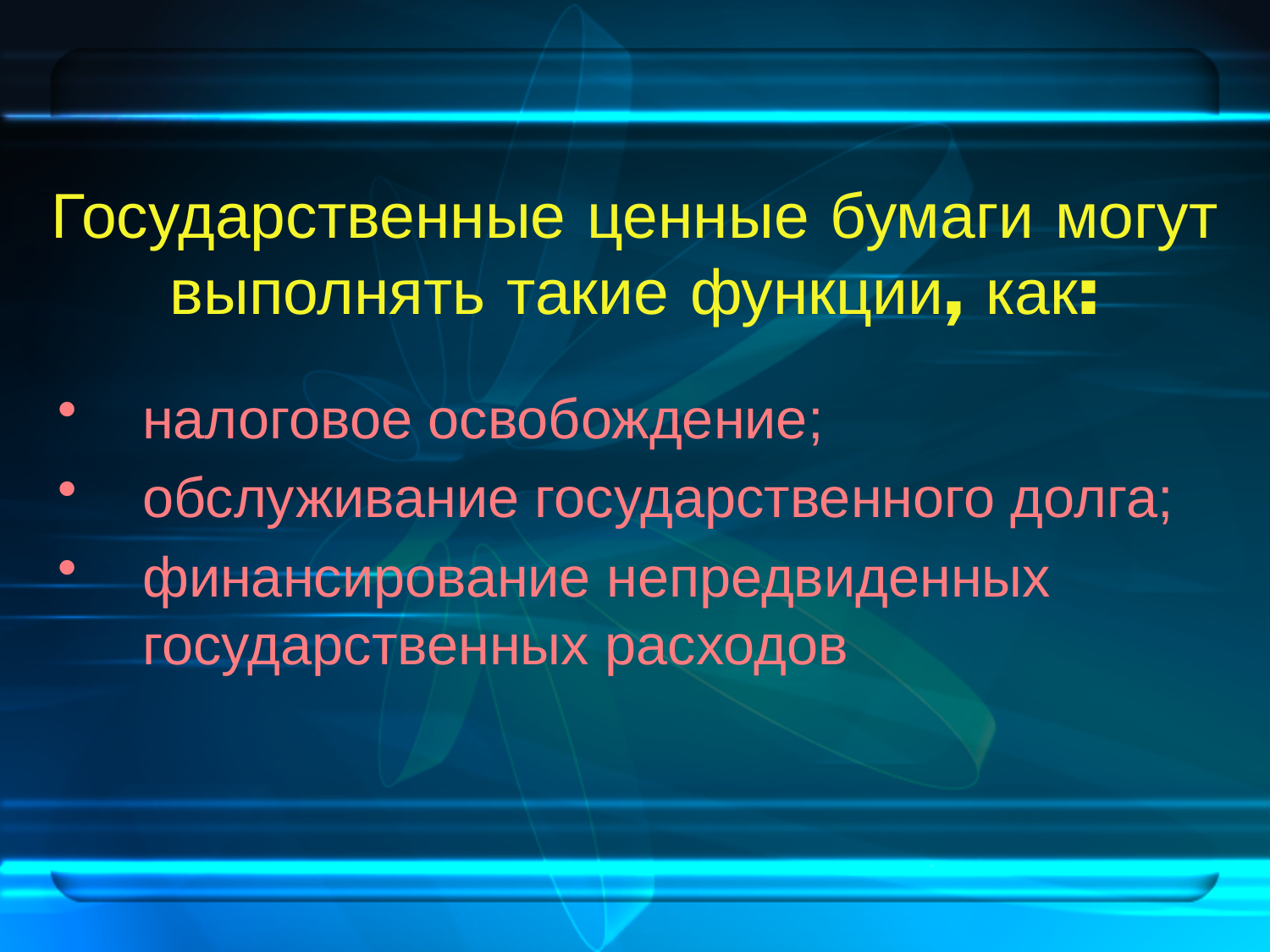

# Государственные ценные бумаги могут выполнять такие функции, как:
налоговое освобождение;
обслуживание государственного долга;
финансирование непредвиденных государственных расходов